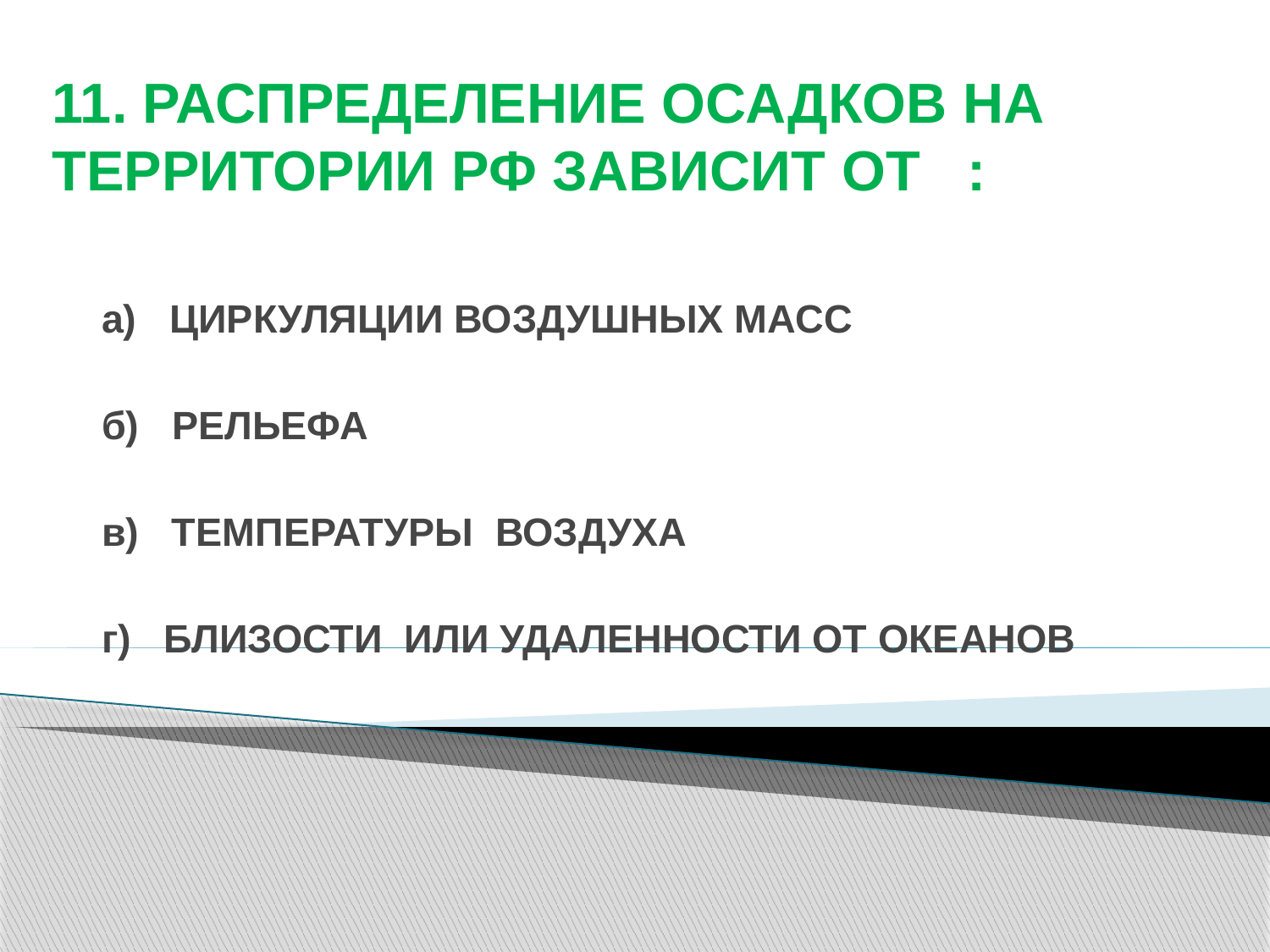

# 11. РАСПРЕДЕЛЕНИЕ ОСАДКОВ НА ТЕРРИТОРИИ РФ ЗАВИСИТ ОТ   :
а)   ЦИРКУЛЯЦИИ ВОЗДУШНЫХ МАСС

б)   РЕЛЬЕФА

в)   ТЕМПЕРАТУРЫ  ВОЗДУХА

г)   БЛИЗОСТИ  ИЛИ УДАЛЕННОСТИ ОТ ОКЕАНОВ